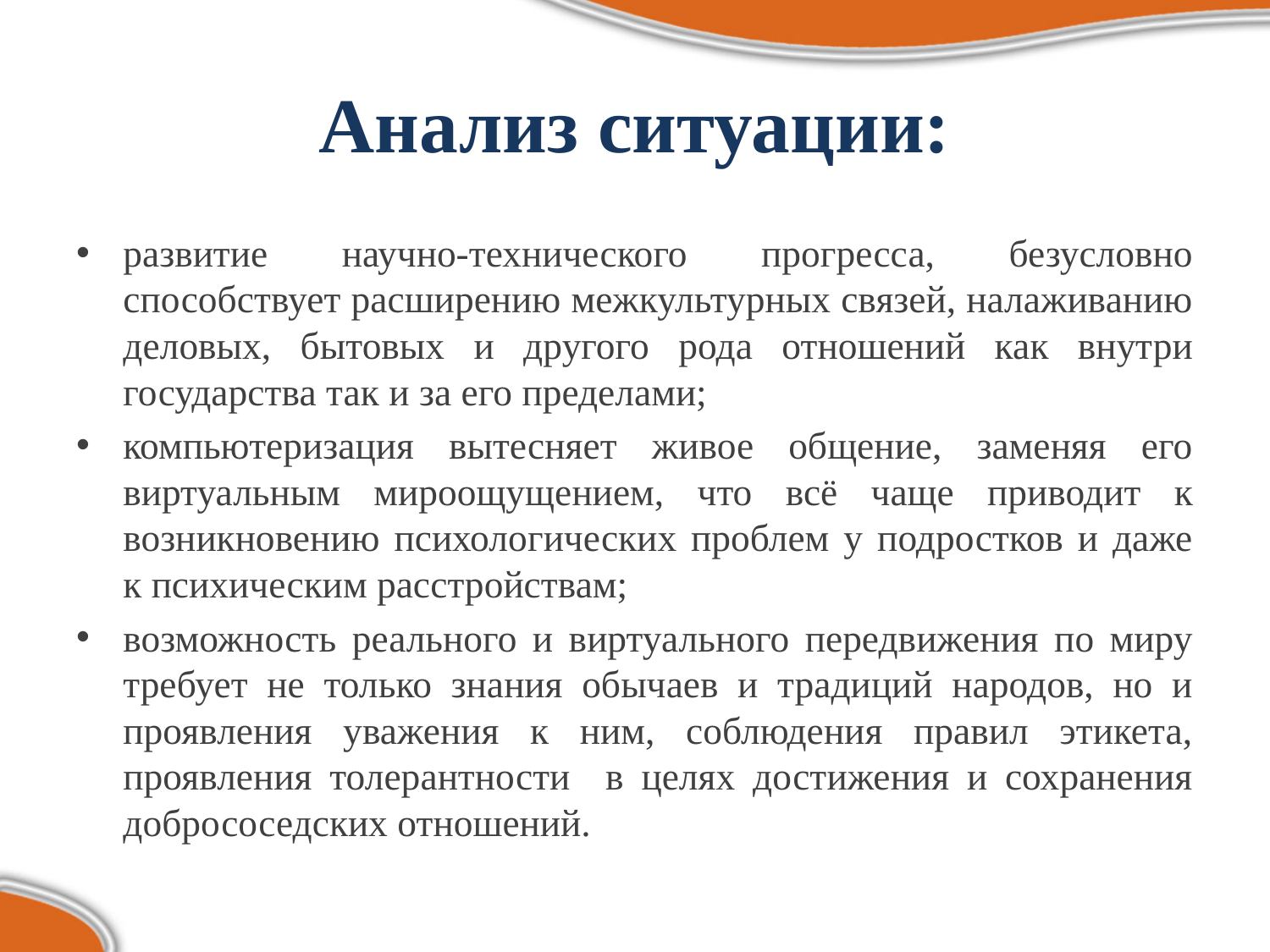

# Анализ ситуации:
развитие научно-технического прогресса, безусловно способствует расширению межкультурных связей, налаживанию деловых, бытовых и другого рода отношений как внутри государства так и за его пределами;
компьютеризация вытесняет живое общение, заменяя его виртуальным мироощущением, что всё чаще приводит к возникновению психологических проблем у подростков и даже к психическим расстройствам;
возможность реального и виртуального передвижения по миру требует не только знания обычаев и традиций народов, но и проявления уважения к ним, соблюдения правил этикета, проявления толерантности  в целях достижения и сохранения добрососедских отношений.